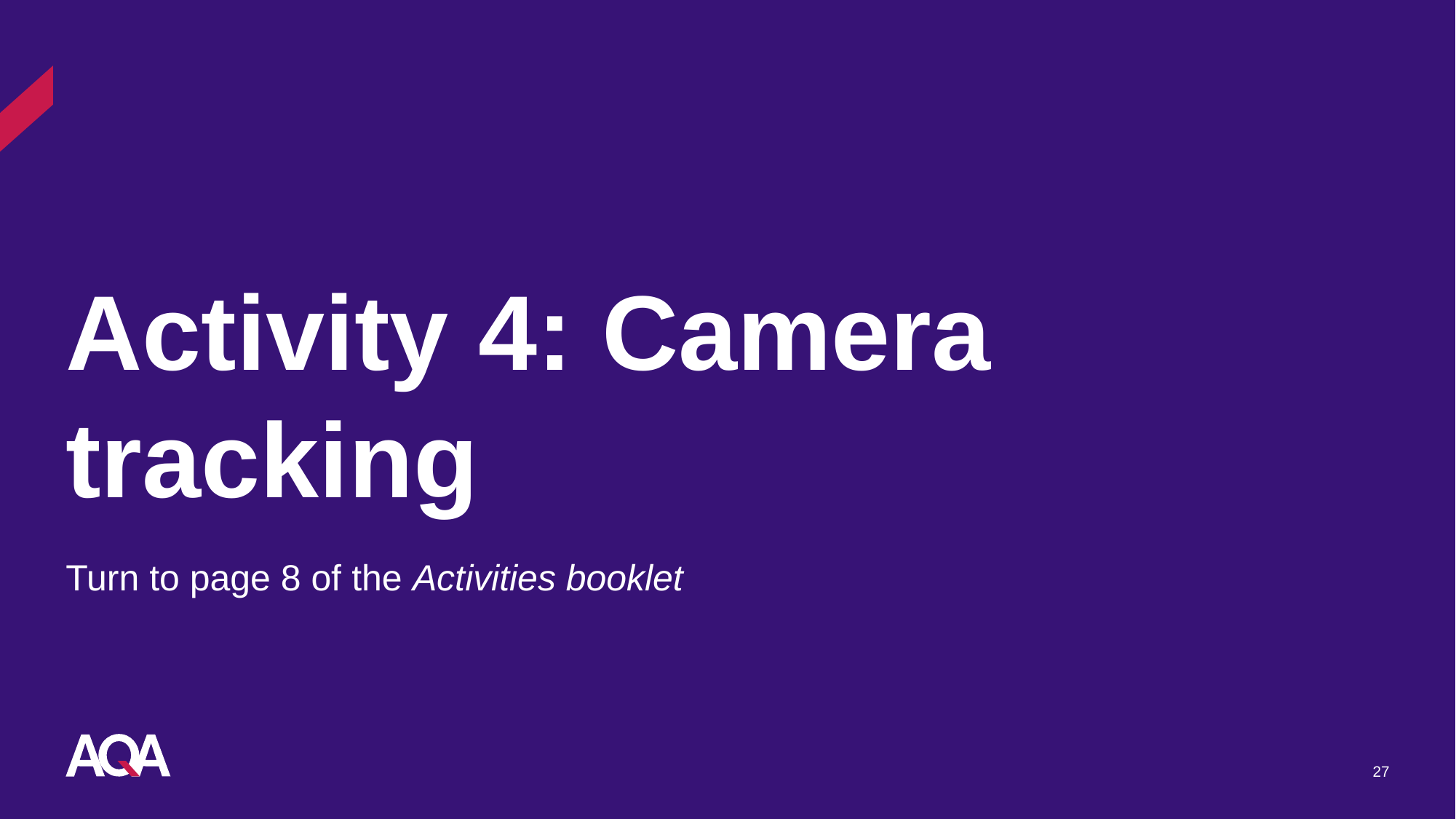

# Activity 4: Camera tracking
Turn to page 8 of the Activities booklet
27